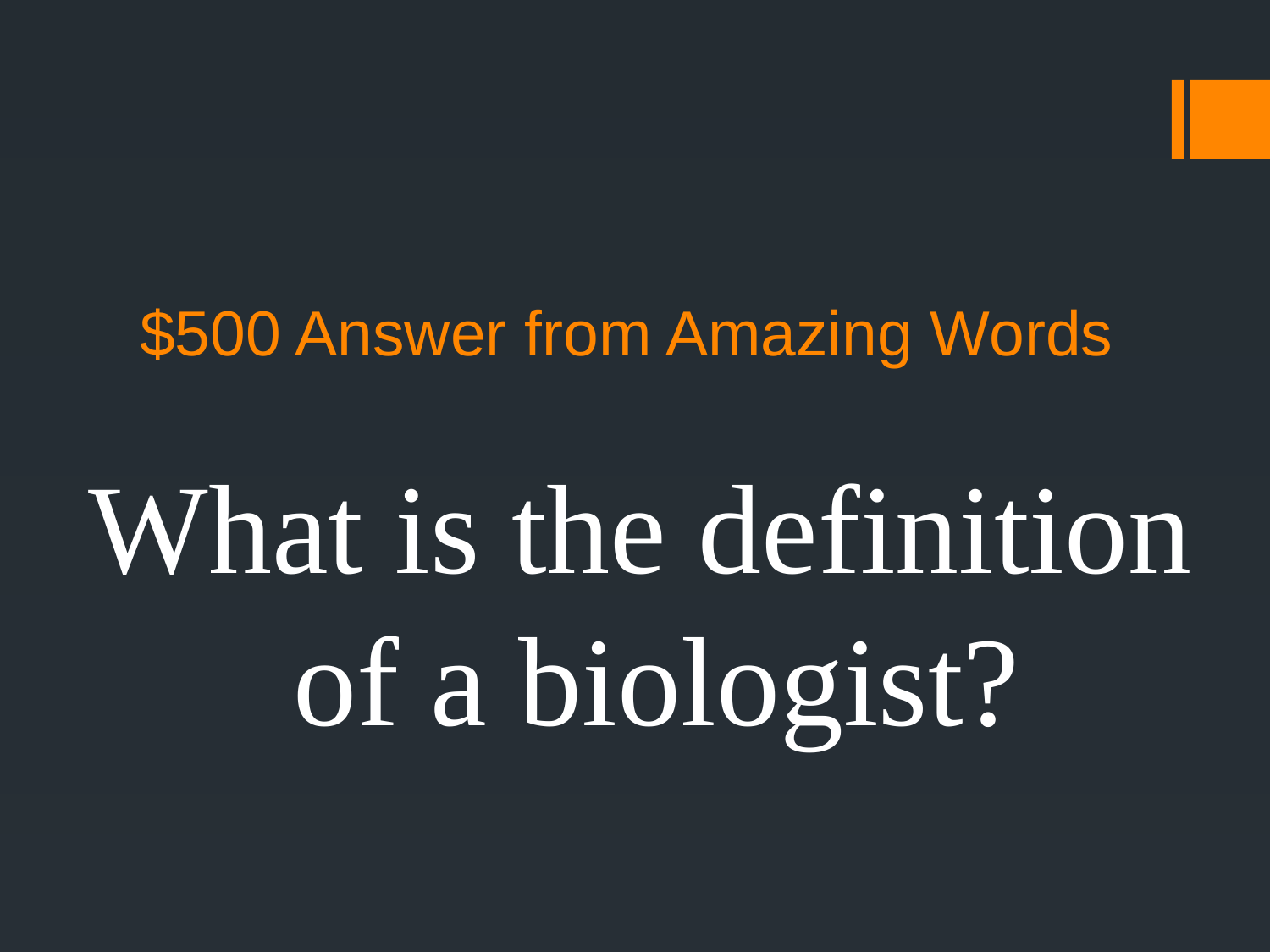

# $500 Answer from Amazing Words
What is the definition
of a biologist?